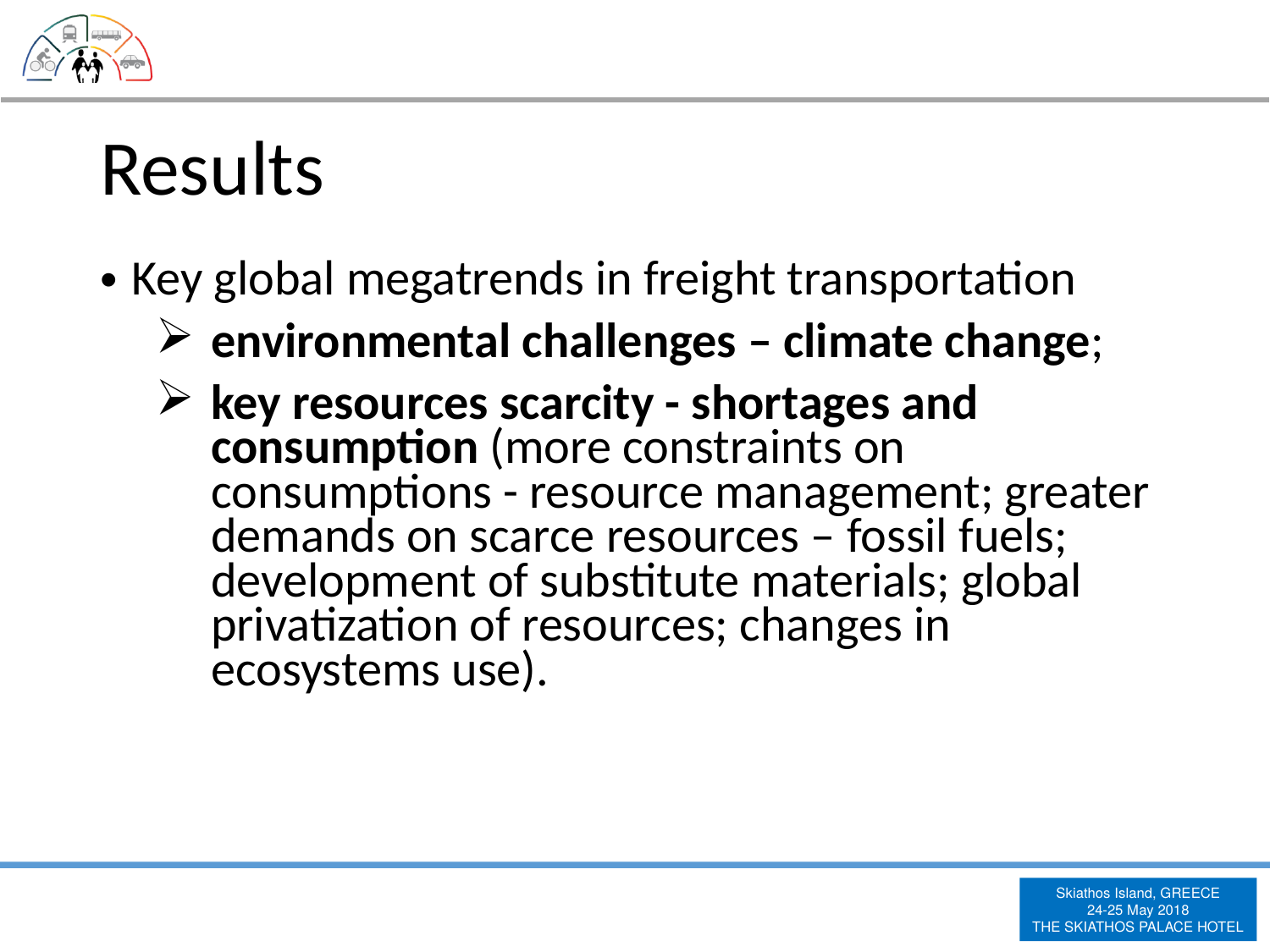

# Results
Key global megatrends in freight transportation
environmental challenges – climate change;
key resources scarcity - shortages and consumption (more constraints on consumptions - resource management; greater demands on scarce resources – fossil fuels; development of substitute materials; global privatization of resources; changes in ecosystems use).